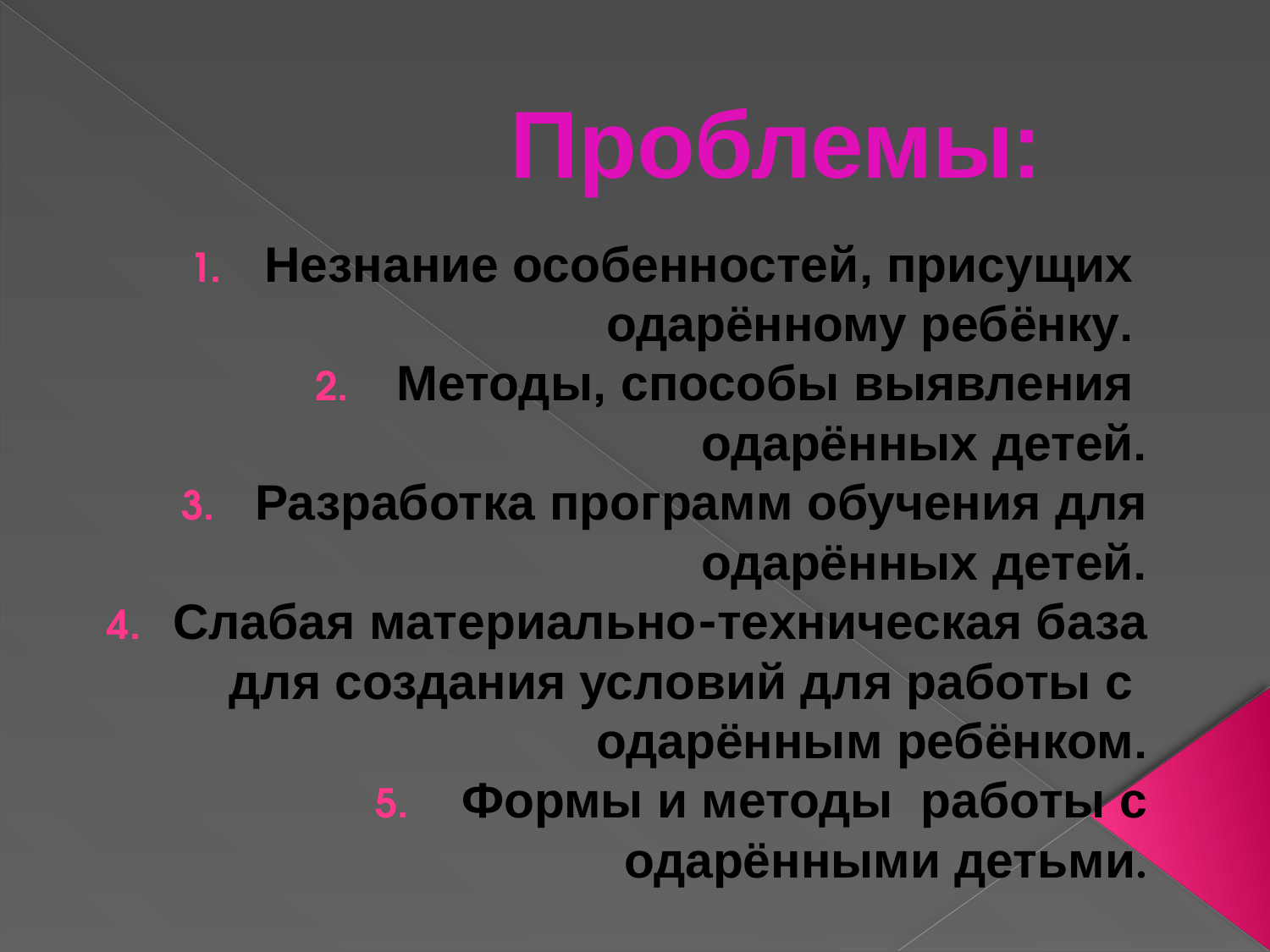

# Проблемы:
Незнание особенностей, присущих  одарённому ребёнку.
Методы, способы выявления  одарённых детей.
Разработка программ обучения для одарённых детей.
Слабая материально-техническая база для создания условий для работы с  одарённым ребёнком.
Формы и методы  работы с одарёнными детьми.